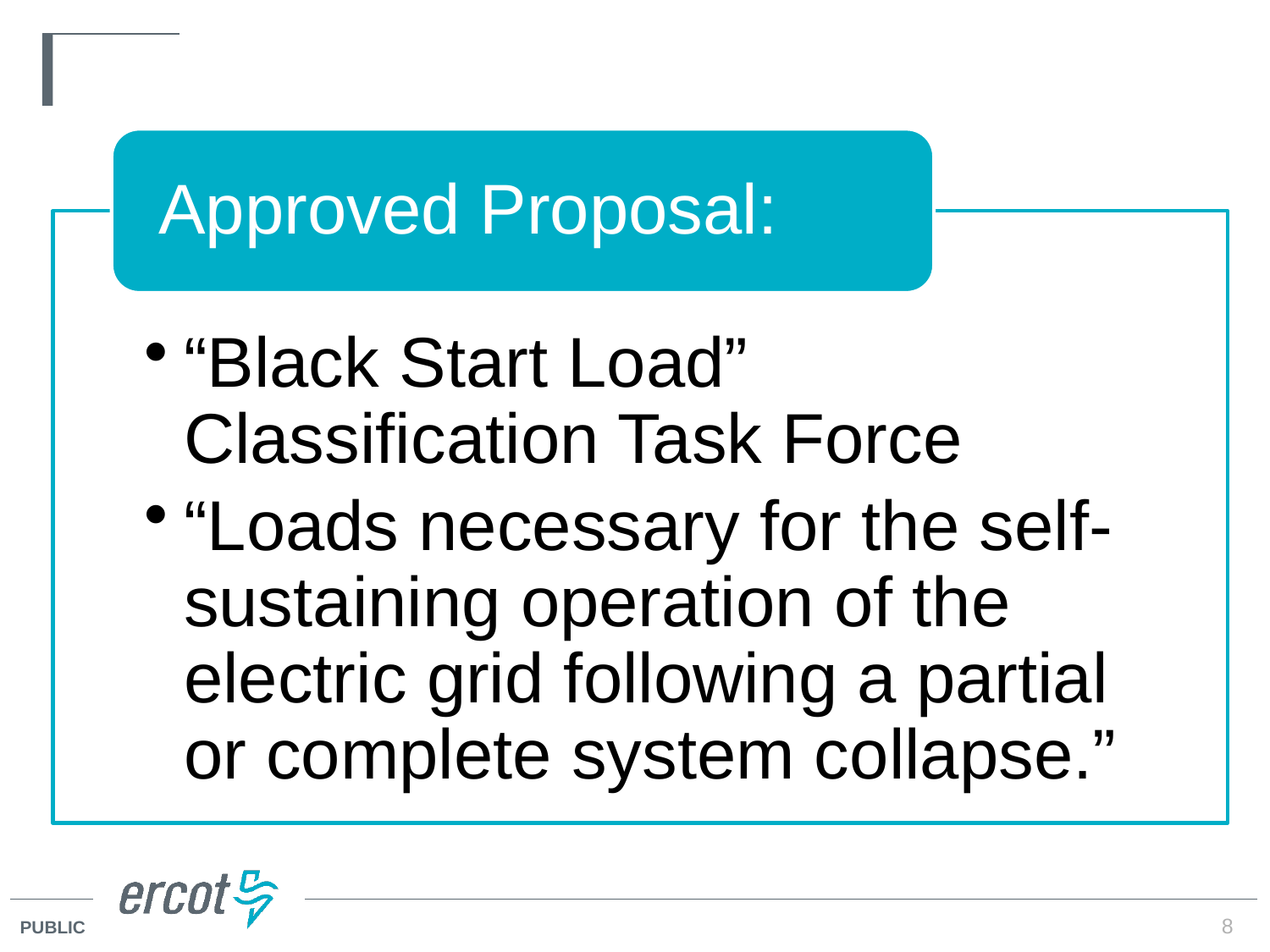

“Black Start Load” Classification Task Force
“Loads necessary for the self-sustaining operation of the electric grid following a partial or complete system collapse.”
Approved Proposal:
8